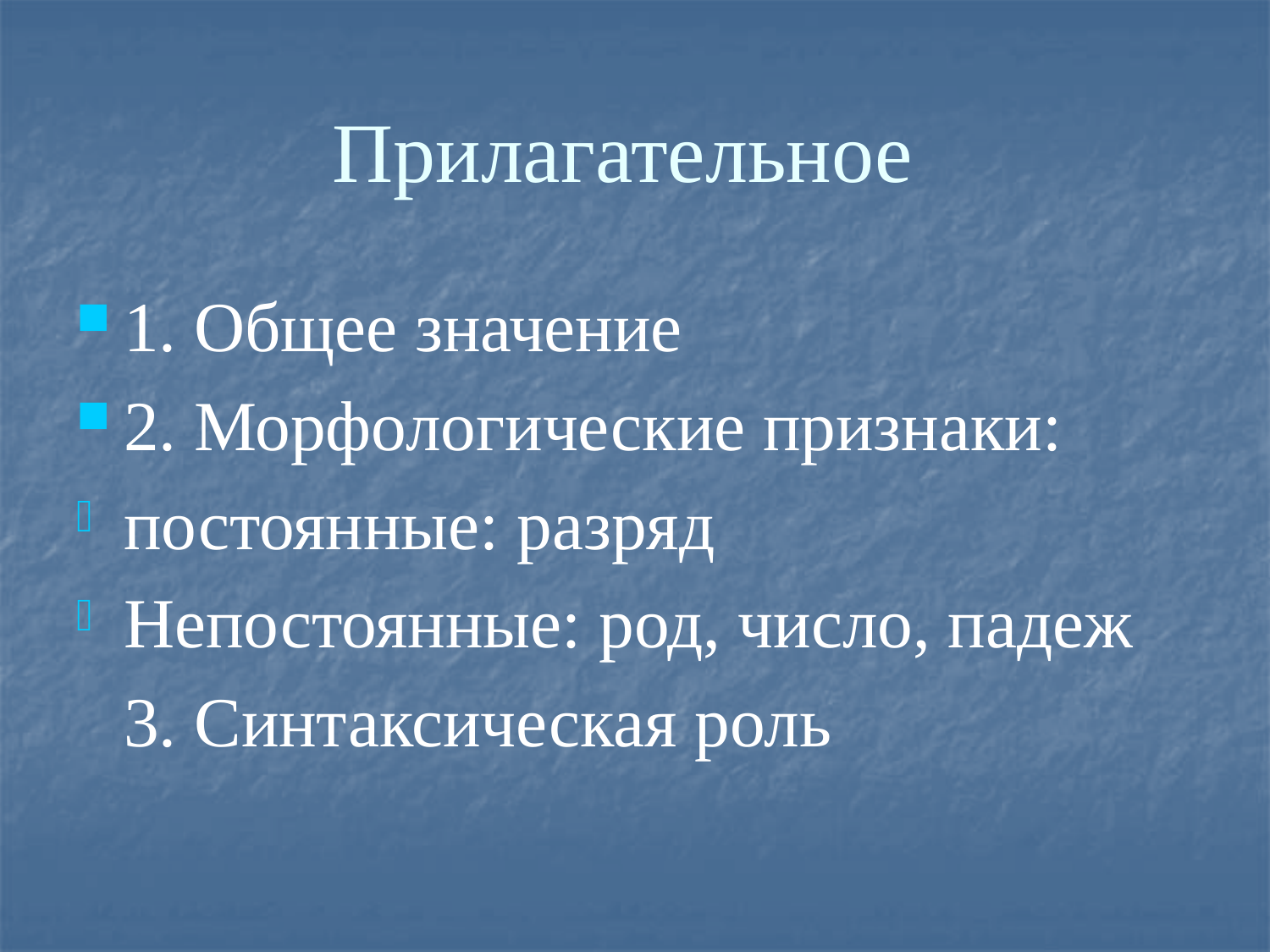

# Прилагательное
1. Общее значение
2. Морфологические признаки:
постоянные: разряд
Непостоянные: род, число, падеж
	3. Синтаксическая роль